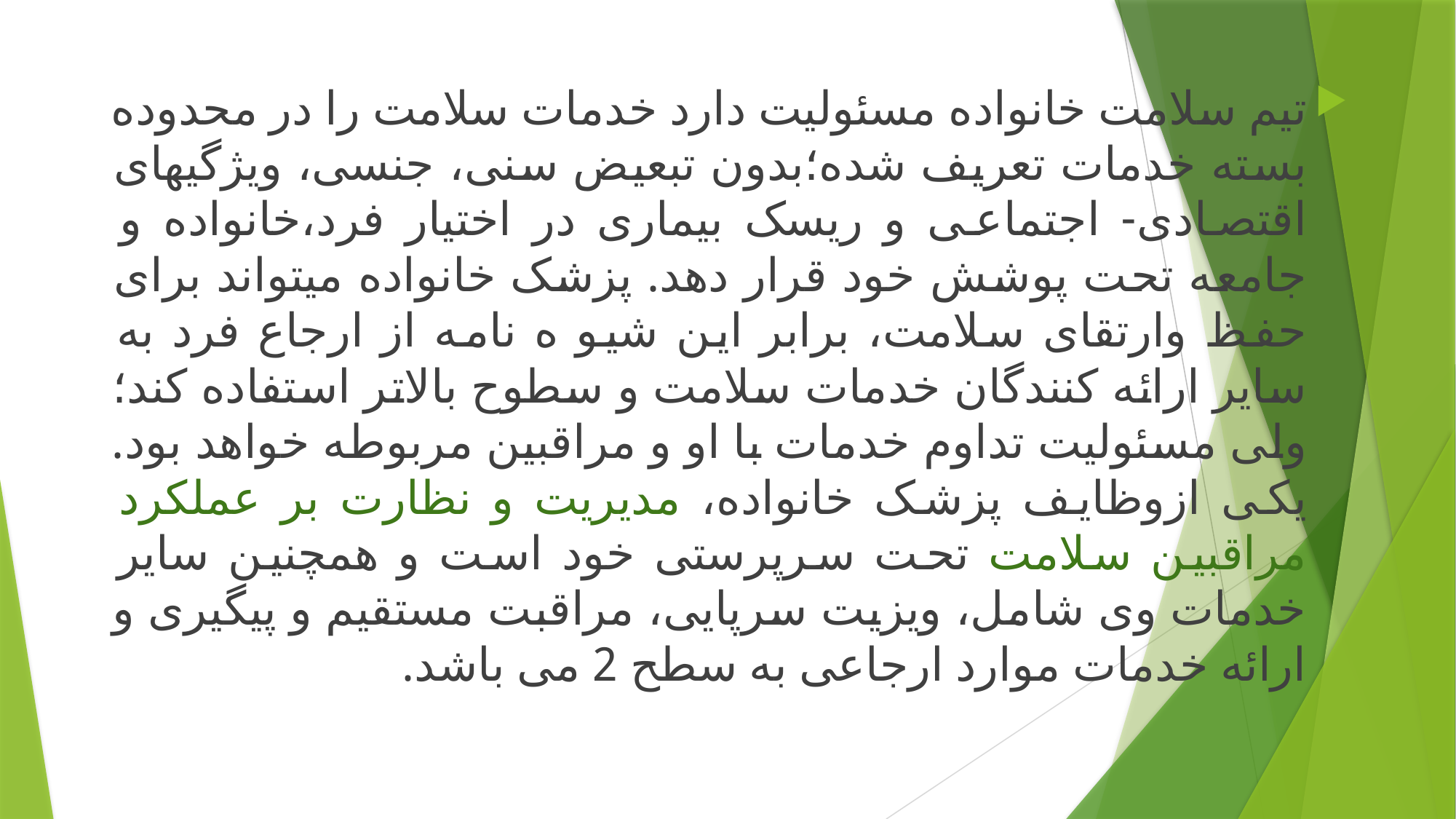

تیم سلامت خانواده مسئولیت دارد خدمات سلامت را در محدوده بسته خدمات تعریف شده؛بدون تبعیض سنی، جنسی، ویژگیهای اقتصادی- اجتماعی و ریسک بیماری در اختیار فرد،خانواده و جامعه تحت پوشش خود قرار دهد. پزشک خانواده میتواند برای حفظ وارتقای سلامت، برابر این شیو ه نامه از ارجاع فرد به سایر ارائه کنندگان خدمات سلامت و سطوح بالاتر استفاده کند؛ ولی مسئولیت تداوم خدمات با او و مراقبین مربوطه خواهد بود. یکی ازوظایف پزشک خانواده، مدیریت و نظارت بر عملکرد مراقبین سلامت تحت سرپرستی خود است و همچنین سایر خدمات وی شامل، ویزیت سرپایی، مراقبت مستقیم و پیگیری و ارائه خدمات موارد ارجاعی به سطح 2 می باشد.